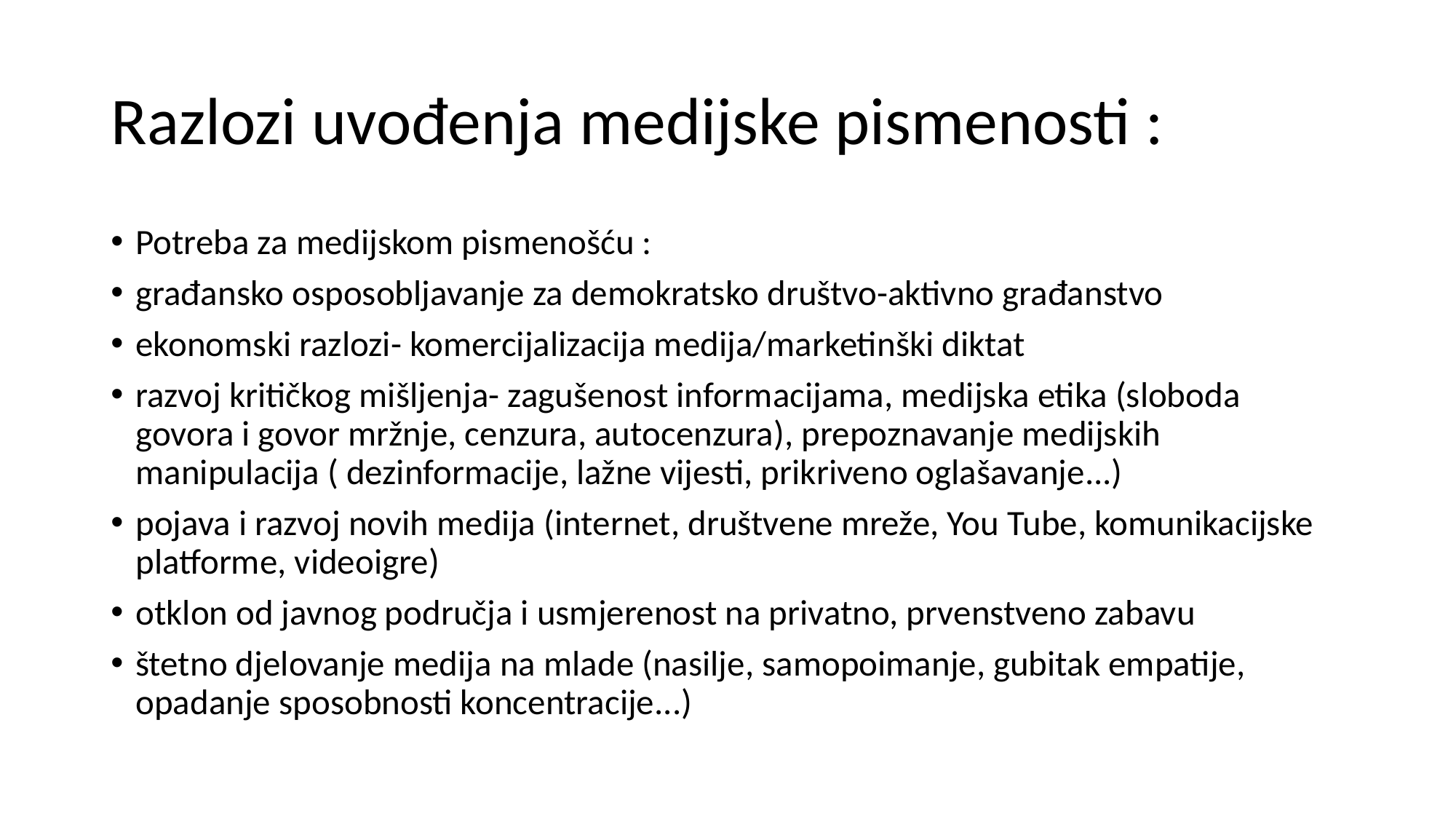

# Razlozi uvođenja medijske pismenosti :
Potreba za medijskom pismenošću :
građansko osposobljavanje za demokratsko društvo-aktivno građanstvo
ekonomski razlozi- komercijalizacija medija/marketinški diktat
razvoj kritičkog mišljenja- zagušenost informacijama, medijska etika (sloboda govora i govor mržnje, cenzura, autocenzura), prepoznavanje medijskih manipulacija ( dezinformacije, lažne vijesti, prikriveno oglašavanje...)
pojava i razvoj novih medija (internet, društvene mreže, You Tube, komunikacijske platforme, videoigre)
otklon od javnog područja i usmjerenost na privatno, prvenstveno zabavu
štetno djelovanje medija na mlade (nasilje, samopoimanje, gubitak empatije, opadanje sposobnosti koncentracije...)